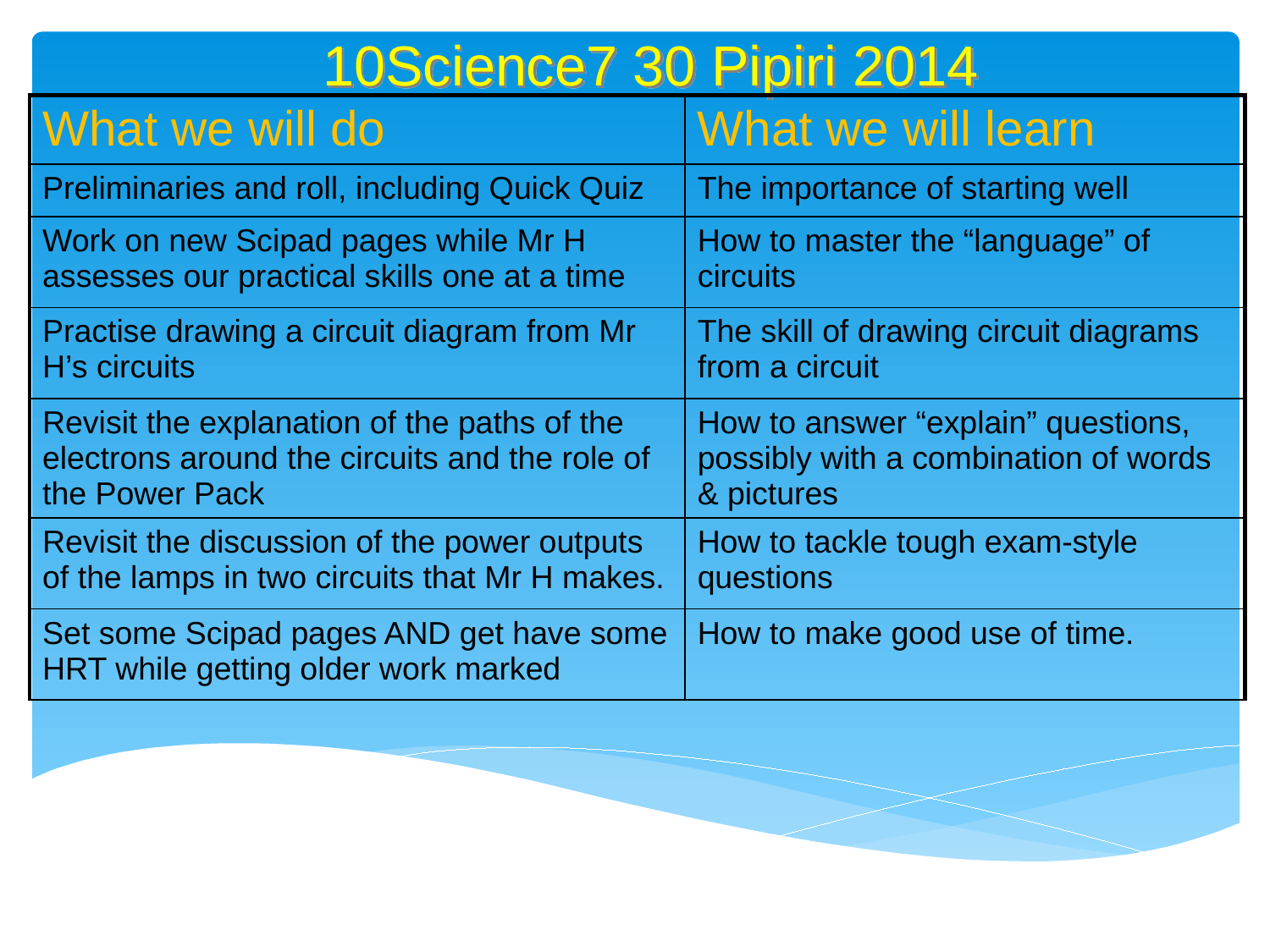

10Science7 30 Pipiri 2014
| What we will do | What we will learn |
| --- | --- |
| Preliminaries and roll, including Quick Quiz | The importance of starting well |
| Work on new Scipad pages while Mr H assesses our practical skills one at a time | How to master the “language” of circuits |
| Practise drawing a circuit diagram from Mr H’s circuits | The skill of drawing circuit diagrams from a circuit |
| Revisit the explanation of the paths of the electrons around the circuits and the role of the Power Pack | How to answer “explain” questions, possibly with a combination of words & pictures |
| Revisit the discussion of the power outputs of the lamps in two circuits that Mr H makes. | How to tackle tough exam-style questions |
| Set some Scipad pages AND get have some HRT while getting older work marked | How to make good use of time. |